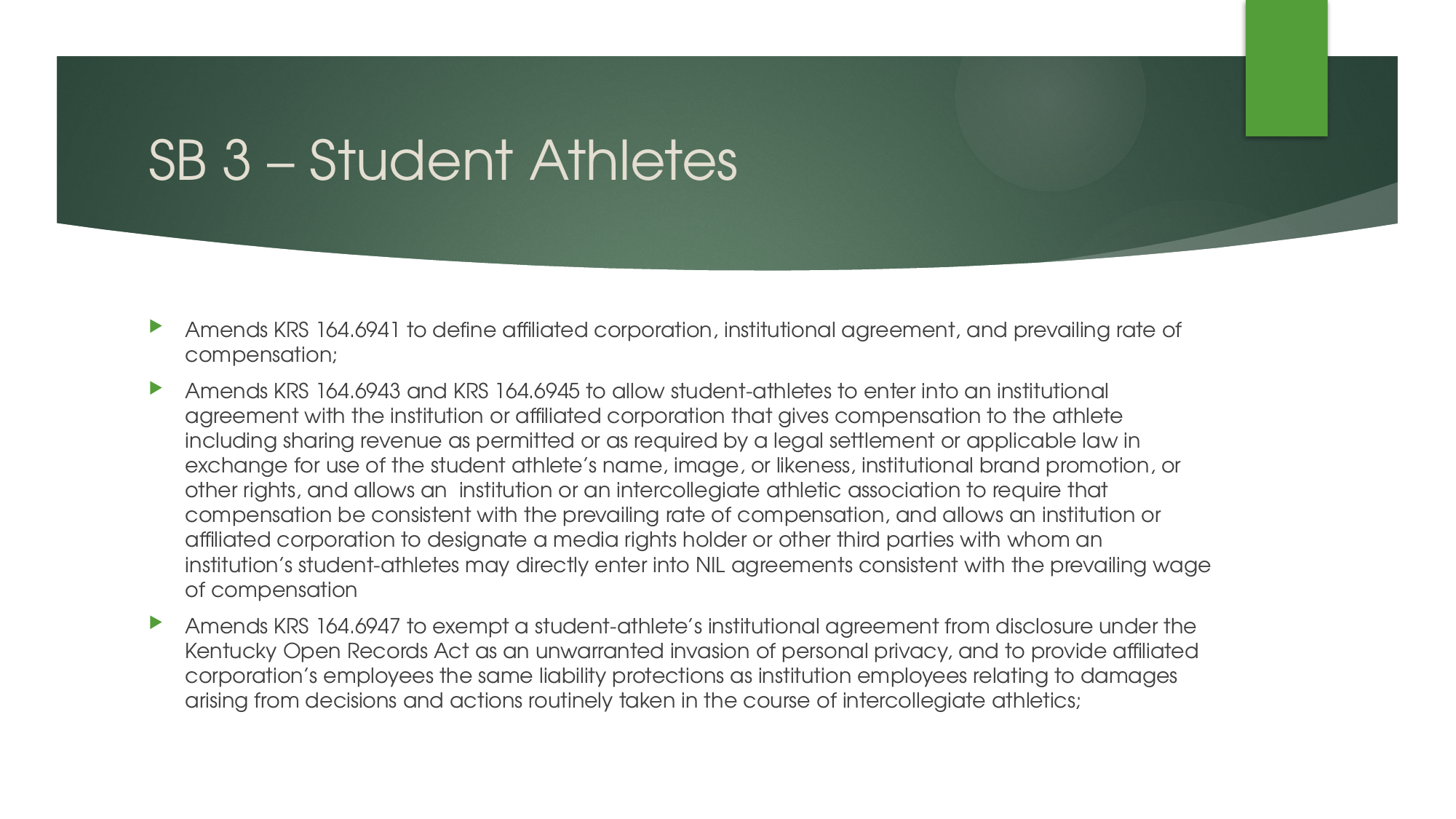

# SB 3 – Student Athletes
Amends KRS 164.6941 to define affiliated corporation, institutional agreement, and prevailing rate of compensation;
Amends KRS 164.6943 and KRS 164.6945 to allow student-athletes to enter into an institutional agreement with the institution or affiliated corporation that gives compensation to the athlete including sharing revenue as permitted or as required by a legal settlement or applicable law in exchange for use of the student athlete’s name, image, or likeness, institutional brand promotion, or other rights, and allows an  institution or an intercollegiate athletic association to require that compensation be consistent with the prevailing rate of compensation, and allows an institution or affiliated corporation to designate a media rights holder or other third parties with whom an institution’s student-athletes may directly enter into NIL agreements consistent with the prevailing wage of compensation
Amends KRS 164.6947 to exempt a student-athlete’s institutional agreement from disclosure under the Kentucky Open Records Act as an unwarranted invasion of personal privacy, and to provide affiliated corporation’s employees the same liability protections as institution employees relating to damages arising from decisions and actions routinely taken in the course of intercollegiate athletics;